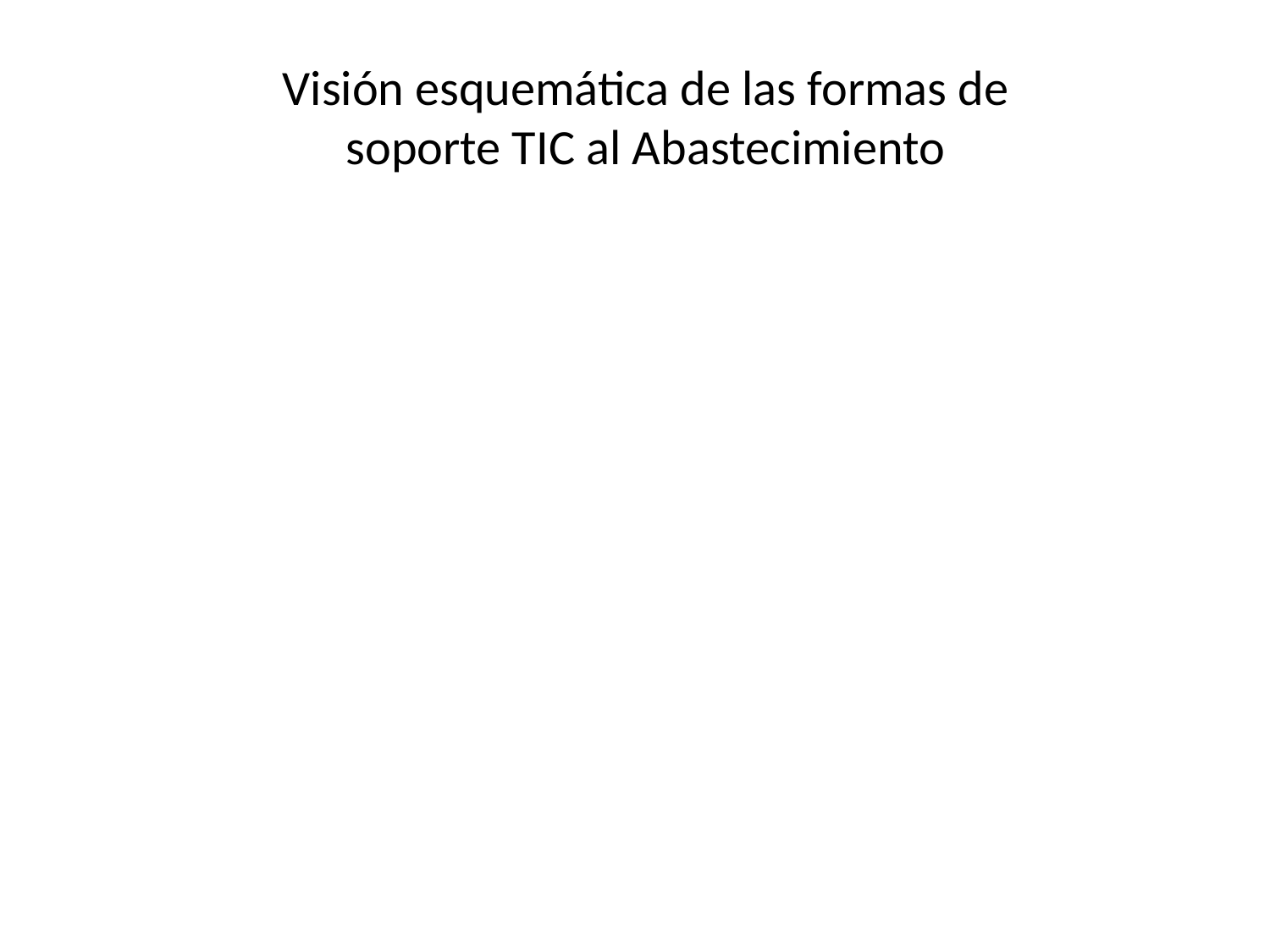

# Visión esquemática de las formas de soporte TIC al Abastecimiento